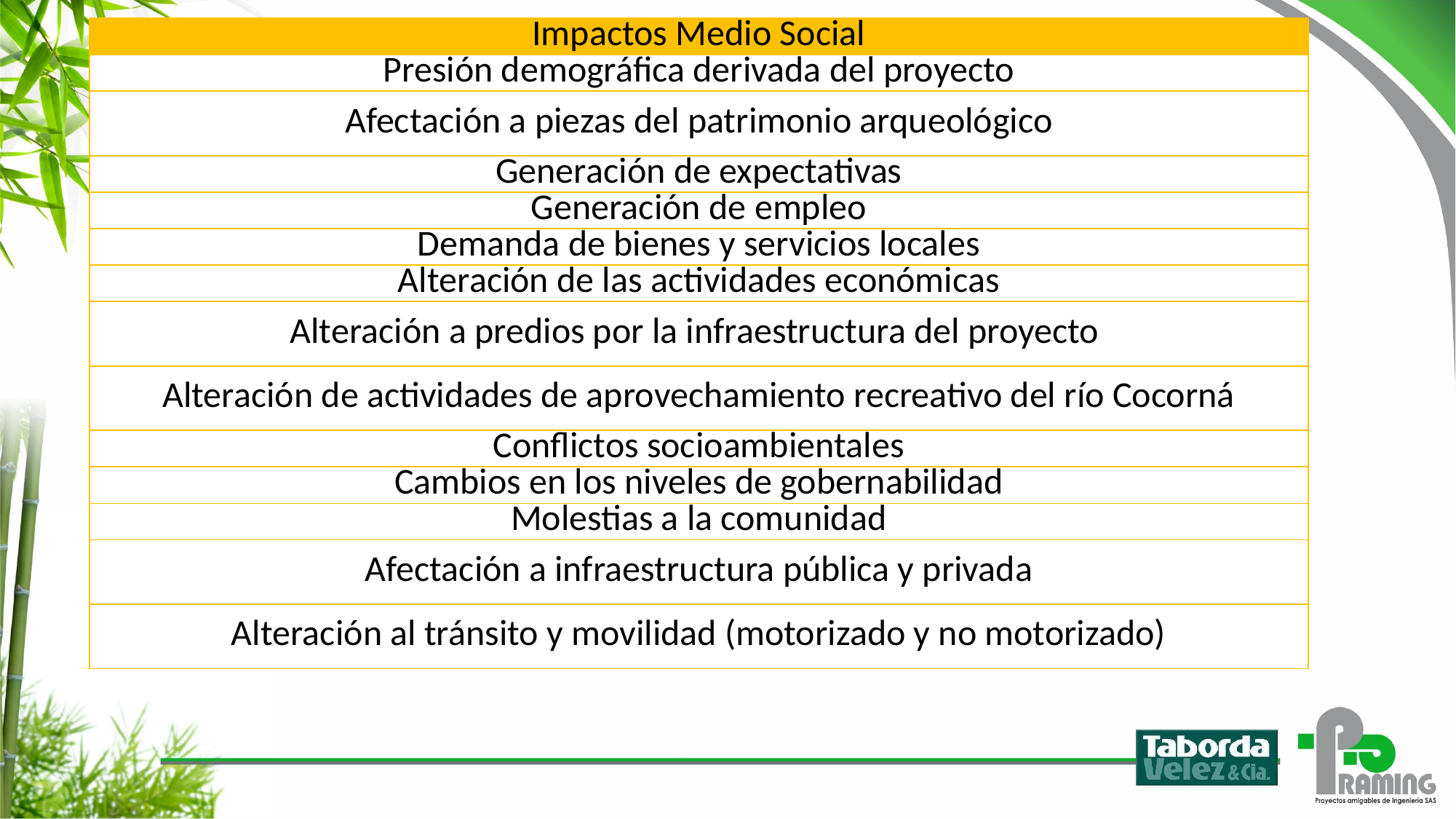

| Impactos Medio Social |
| --- |
| Presión demográfica derivada del proyecto |
| Afectación a piezas del patrimonio arqueológico |
| Generación de expectativas |
| Generación de empleo |
| Demanda de bienes y servicios locales |
| Alteración de las actividades económicas |
| Alteración a predios por la infraestructura del proyecto |
| Alteración de actividades de aprovechamiento recreativo del río Cocorná |
| Conflictos socioambientales |
| Cambios en los niveles de gobernabilidad |
| Molestias a la comunidad |
| Afectación a infraestructura pública y privada |
| Alteración al tránsito y movilidad (motorizado y no motorizado) |